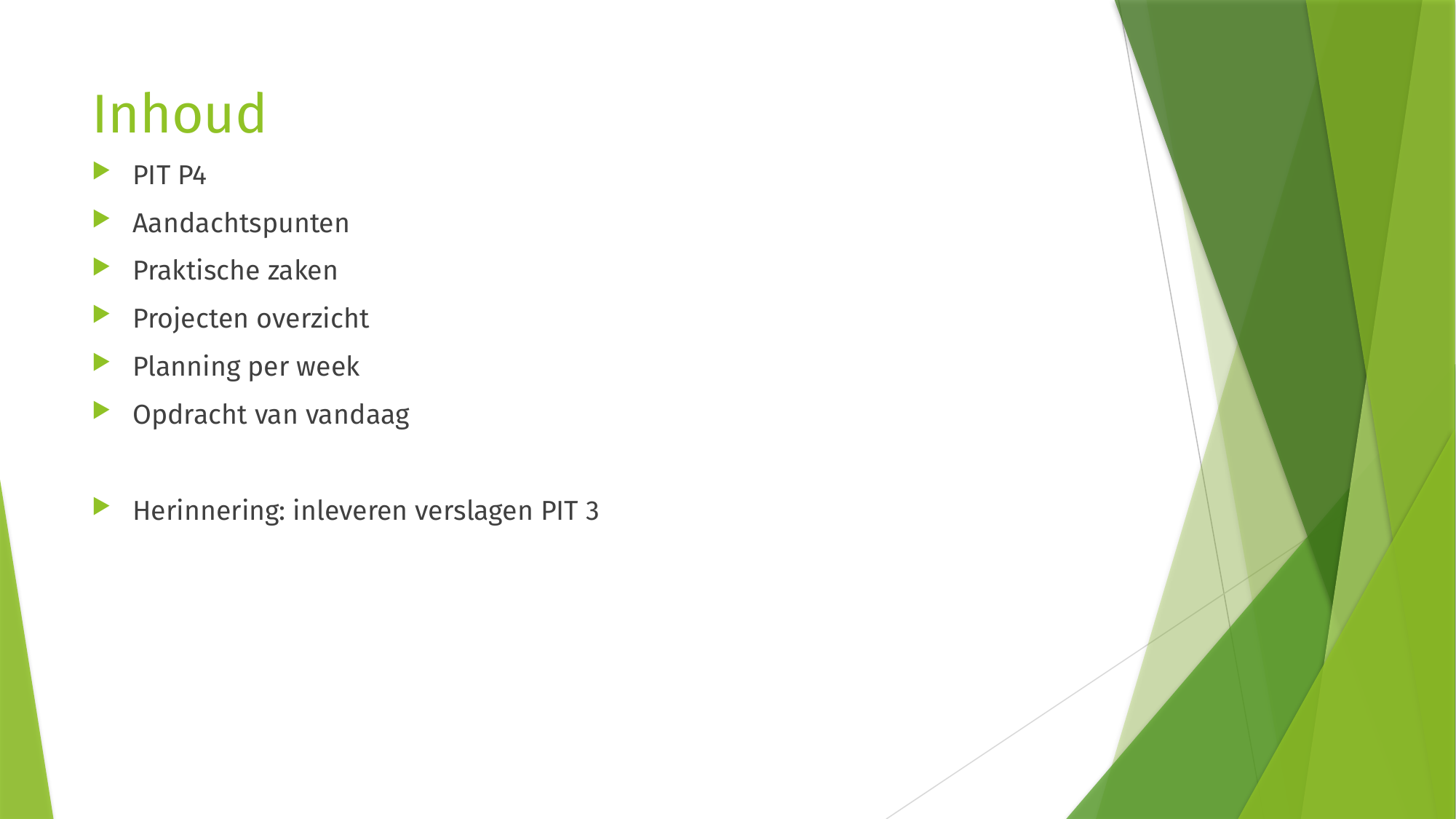

# Inhoud
PIT P4
Aandachtspunten
Praktische zaken
Projecten overzicht
Planning per week
Opdracht van vandaag

Herinnering: inleveren verslagen PIT 3